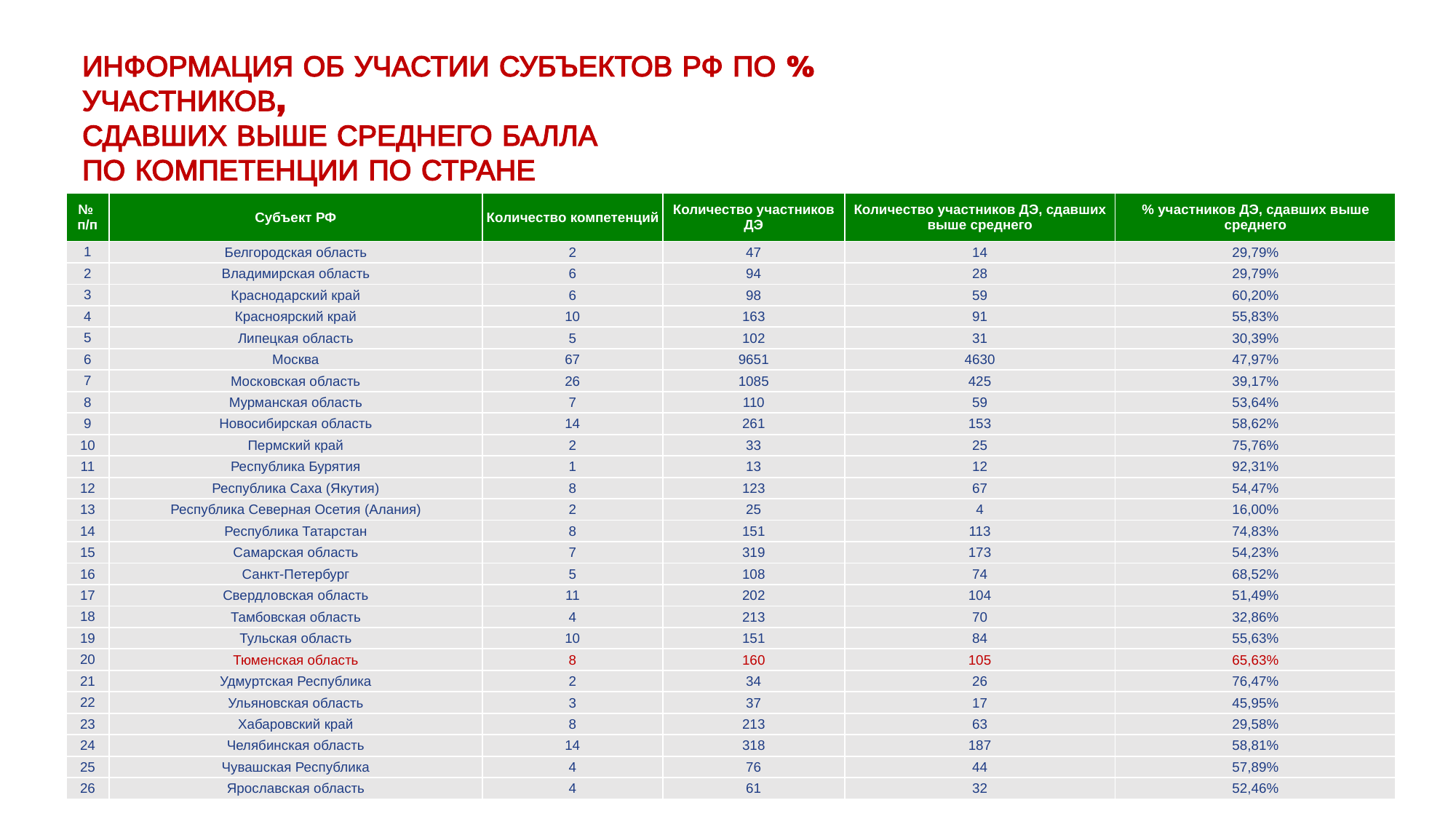

ИНФОРМАЦИЯ ОБ УЧАСТИИ СУБЪЕКТОВ РФ ПО % УЧАСТНИКОВ,
СДАВШИХ ВЫШЕ СРЕДНЕГО БАЛЛА
ПО КОМПЕТЕНЦИИ ПО СТРАНЕ
| № п/п | Субъект РФ | Количество компетенций | Количество участников ДЭ | Количество участников ДЭ, сдавших выше среднего | % участников ДЭ, сдавших выше среднего |
| --- | --- | --- | --- | --- | --- |
| 1 | Белгородская область | 2 | 47 | 14 | 29,79% |
| 2 | Владимирская область | 6 | 94 | 28 | 29,79% |
| 3 | Краснодарский край | 6 | 98 | 59 | 60,20% |
| 4 | Красноярский край | 10 | 163 | 91 | 55,83% |
| 5 | Липецкая область | 5 | 102 | 31 | 30,39% |
| 6 | Москва | 67 | 9651 | 4630 | 47,97% |
| 7 | Московская область | 26 | 1085 | 425 | 39,17% |
| 8 | Мурманская область | 7 | 110 | 59 | 53,64% |
| 9 | Новосибирская область | 14 | 261 | 153 | 58,62% |
| 10 | Пермский край | 2 | 33 | 25 | 75,76% |
| 11 | Республика Бурятия | 1 | 13 | 12 | 92,31% |
| 12 | Республика Саха (Якутия) | 8 | 123 | 67 | 54,47% |
| 13 | Республика Северная Осетия (Алания) | 2 | 25 | 4 | 16,00% |
| 14 | Республика Татарстан | 8 | 151 | 113 | 74,83% |
| 15 | Самарская область | 7 | 319 | 173 | 54,23% |
| 16 | Санкт-Петербург | 5 | 108 | 74 | 68,52% |
| 17 | Свердловская область | 11 | 202 | 104 | 51,49% |
| 18 | Тамбовская область | 4 | 213 | 70 | 32,86% |
| 19 | Тульская область | 10 | 151 | 84 | 55,63% |
| 20 | Тюменская область | 8 | 160 | 105 | 65,63% |
| 21 | Удмуртская Республика | 2 | 34 | 26 | 76,47% |
| 22 | Ульяновская область | 3 | 37 | 17 | 45,95% |
| 23 | Хабаровский край | 8 | 213 | 63 | 29,58% |
| 24 | Челябинская область | 14 | 318 | 187 | 58,81% |
| 25 | Чувашская Республика | 4 | 76 | 44 | 57,89% |
| 26 | Ярославская область | 4 | 61 | 32 | 52,46% |
10